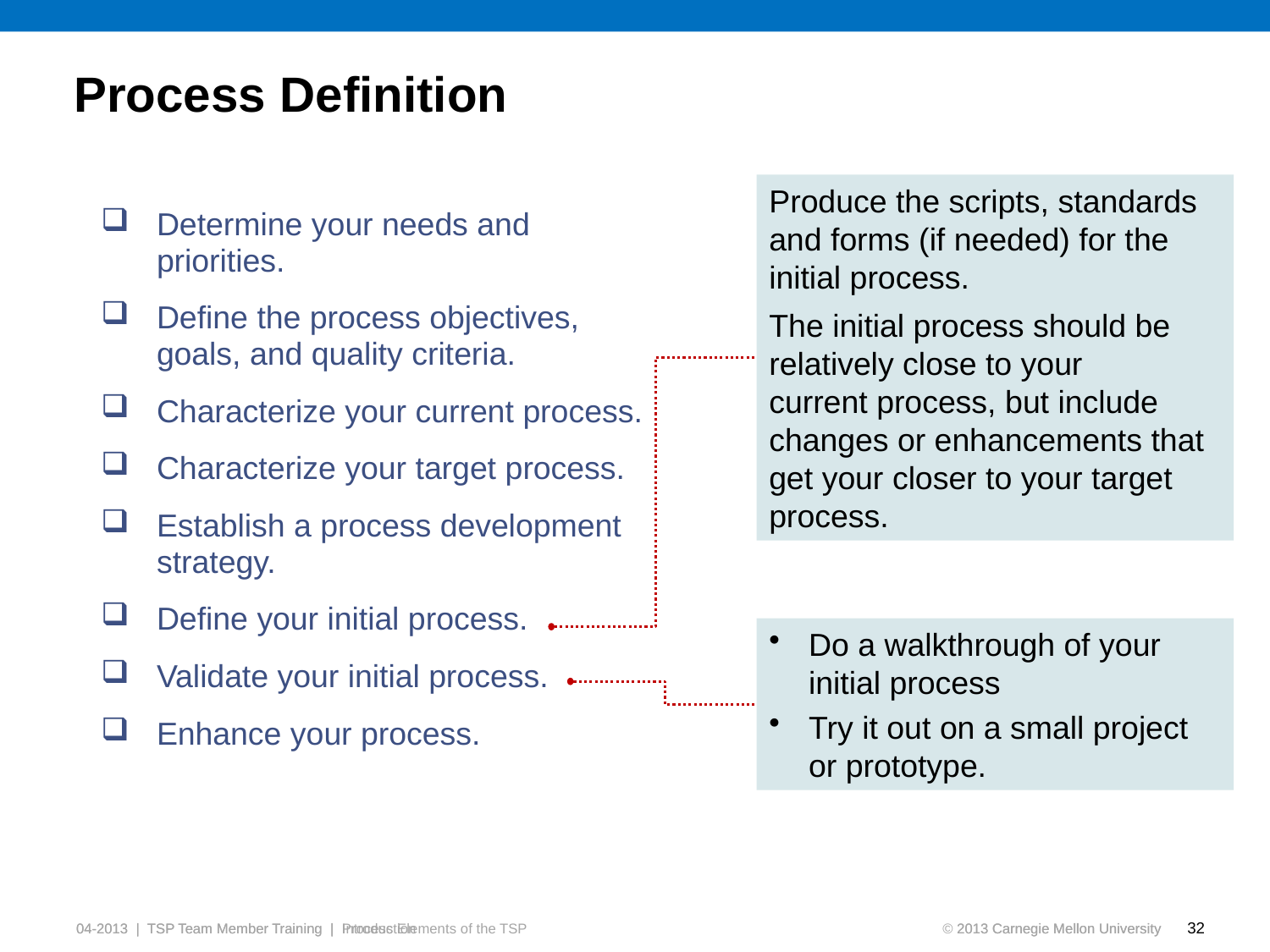

# Process Definition
Produce the scripts, standards and forms (if needed) for the
initial process.
The initial process should be relatively close to your
current process, but include
changes or enhancements that
get your closer to your target process.

Determine your needs and priorities.
Define the process objectives, goals, and quality criteria.
Characterize your current process.
Characterize your target process.
Establish a process development strategy.
Define your initial process.
Validate your initial process.
Enhance your process.
Do a walkthrough of your
initial process
Try it out on a small project
or prototype.